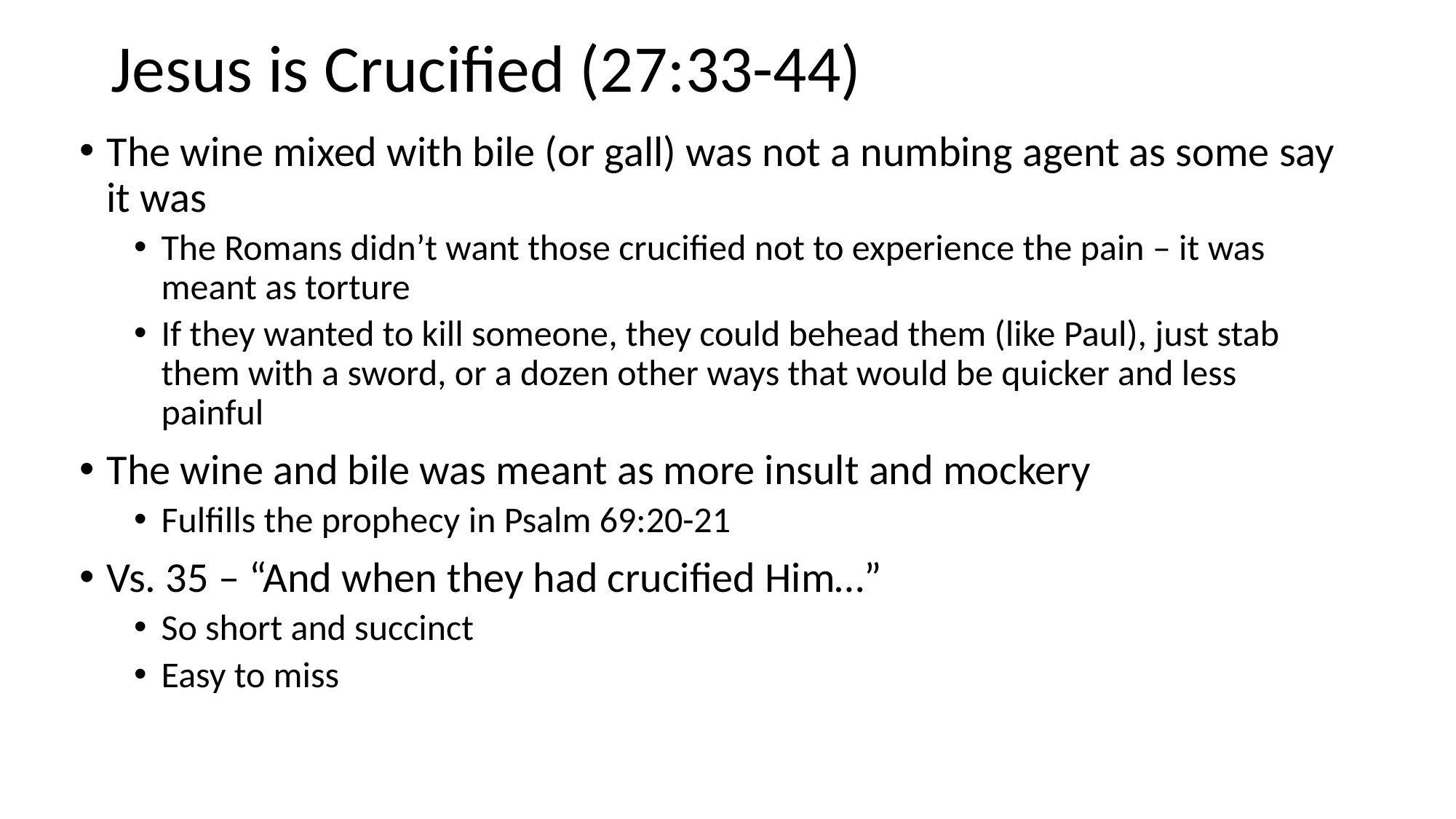

# Jesus is Crucified (27:33-44)
The wine mixed with bile (or gall) was not a numbing agent as some say it was
The Romans didn’t want those crucified not to experience the pain – it was meant as torture
If they wanted to kill someone, they could behead them (like Paul), just stab them with a sword, or a dozen other ways that would be quicker and less painful
The wine and bile was meant as more insult and mockery
Fulfills the prophecy in Psalm 69:20-21
Vs. 35 – “And when they had crucified Him…”
So short and succinct
Easy to miss